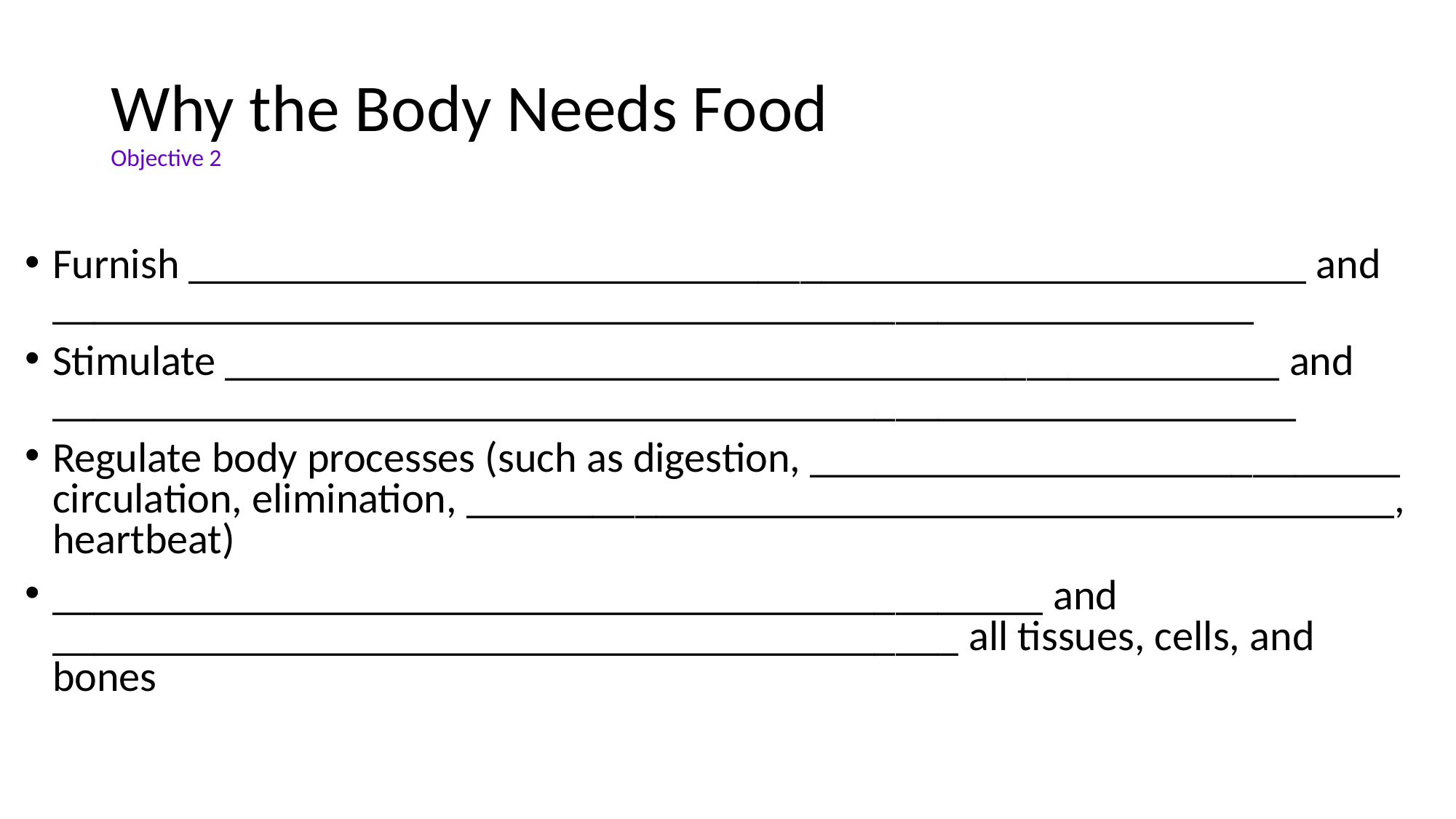

# Why the Body Needs Food Objective 2
Furnish _____________________________________________________ and _________________________________________________________
Stimulate __________________________________________________ and ___________________________________________________________
Regulate body processes (such as digestion, ____________________________ circulation, elimination, ____________________________________________, heartbeat)
_______________________________________________ and ___________________________________________ all tissues, cells, and bones